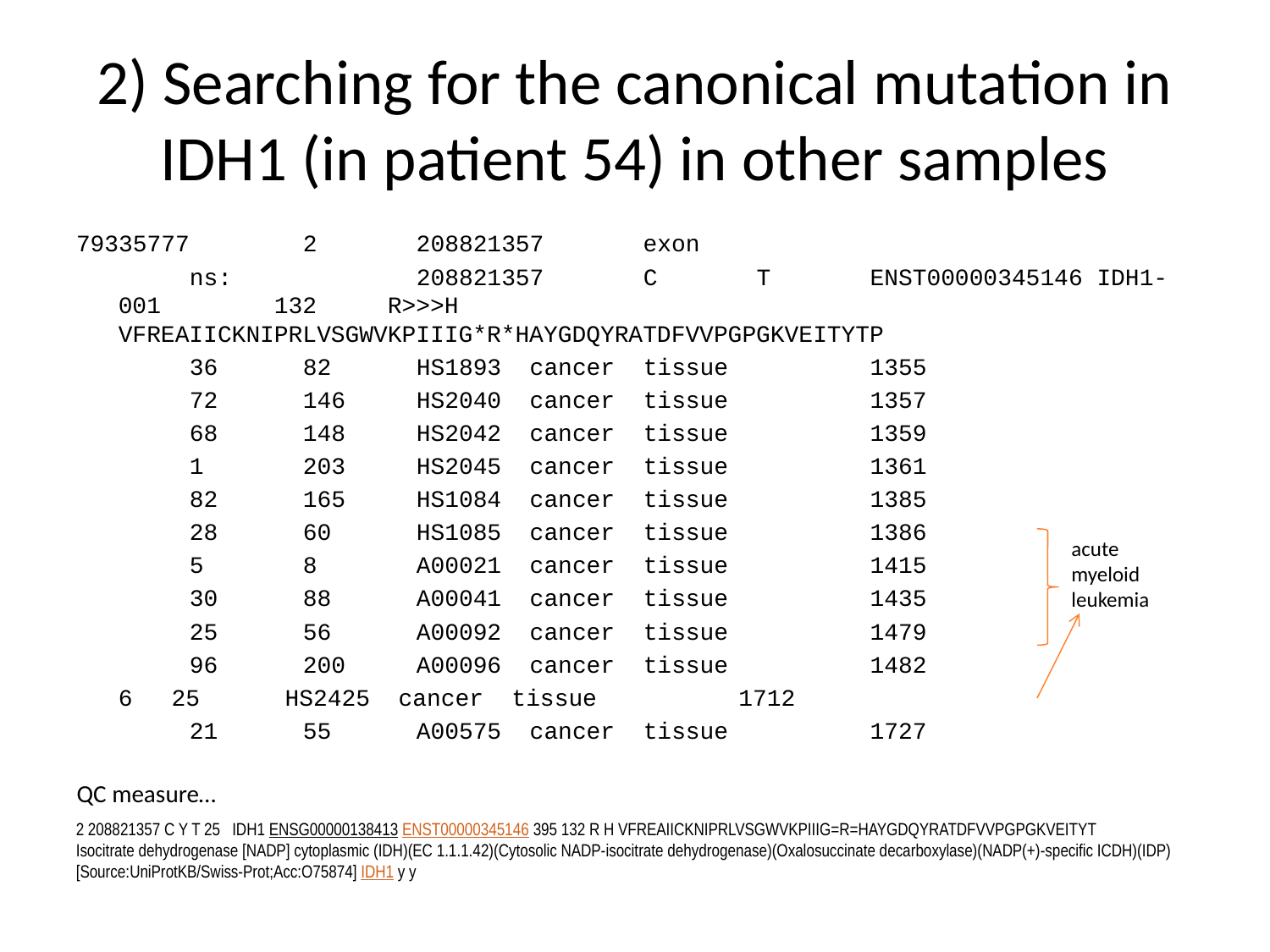

# 2) Searching for the canonical mutation in IDH1 (in patient 54) in other samples
79335777        2       208821357       exon
        ns:             208821357       C       T       ENST00000345146 IDH1-001        132     R>>>H   VFREAIICKNIPRLVSGWVKPIIIG*R*HAYGDQYRATDFVVPGPGKVEITYTP
        36      82      HS1893  cancer  tissue          1355
        72      146     HS2040  cancer  tissue          1357
        68      148     HS2042  cancer  tissue          1359
        1       203     HS2045  cancer  tissue          1361
        82      165     HS1084  cancer  tissue          1385
        28      60      HS1085  cancer  tissue          1386
        5       8       A00021  cancer  tissue          1415
        30      88      A00041  cancer  tissue          1435
        25      56      A00092  cancer  tissue          1479
        96      200     A00096  cancer  tissue          1482
		6	25      HS2425  cancer  tissue          1712
        21      55      A00575  cancer  tissue          1727

acute
myeloid
leukemia
QC measure…
2 208821357 C Y T 25   IDH1 ENSG00000138413 ENST00000345146 395 132 R H VFREAIICKNIPRLVSGWVKPIIIG=R=HAYGDQYRATDFVVPGPGKVEITYT
Isocitrate dehydrogenase [NADP] cytoplasmic (IDH)(EC 1.1.1.42)(Cytosolic NADP-isocitrate dehydrogenase)(Oxalosuccinate decarboxylase)(NADP(+)-specific ICDH)(IDP) [Source:UniProtKB/Swiss-Prot;Acc:O75874] IDH1 y y